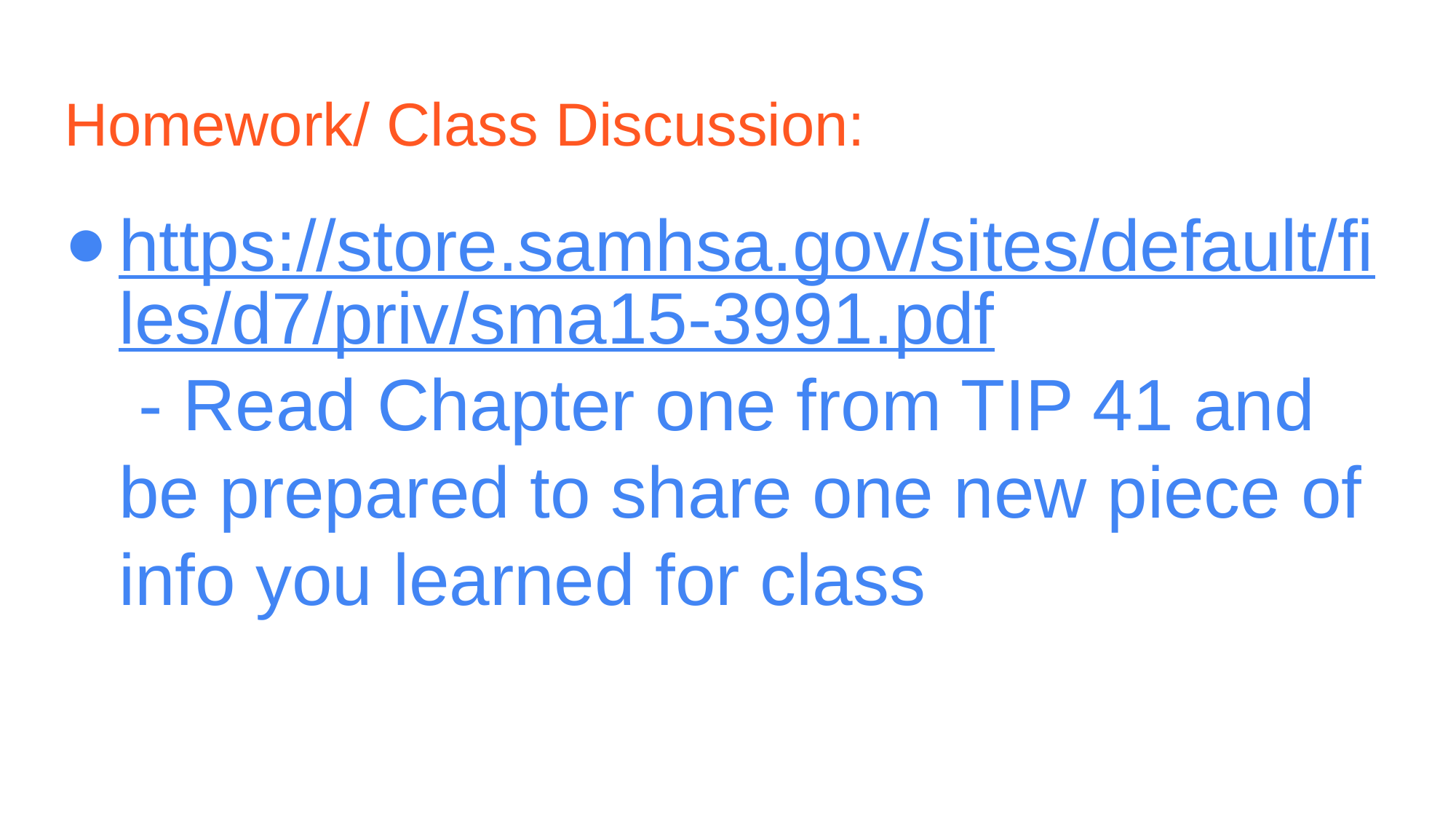

# Homework/ Class Discussion:
https://store.samhsa.gov/sites/default/files/d7/priv/sma15-3991.pdf - Read Chapter one from TIP 41 and be prepared to share one new piece of info you learned for class